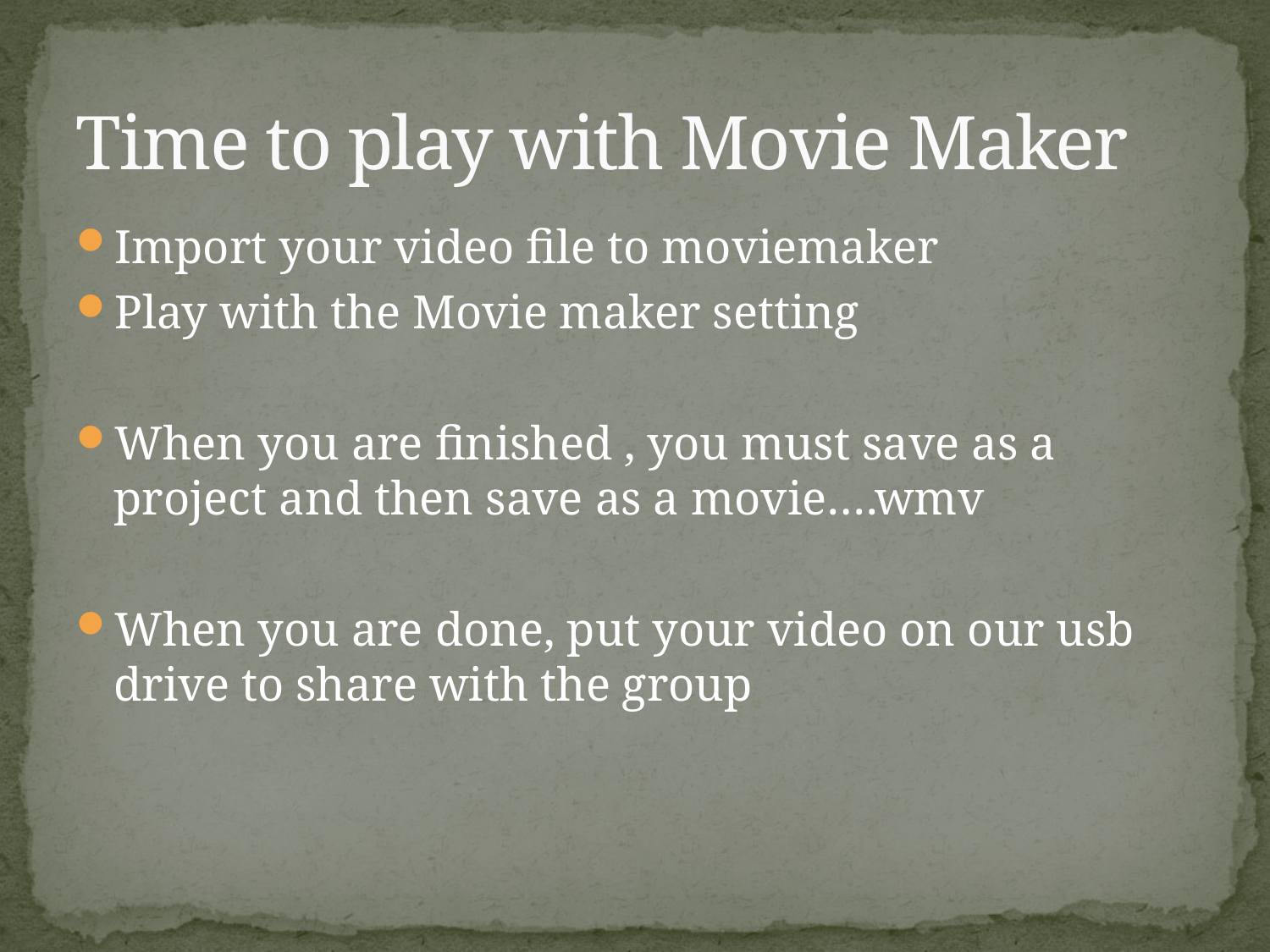

# Time to play with Movie Maker
Import your video file to moviemaker
Play with the Movie maker setting

When you are finished , you must save as a project and then save as a movie….wmv

When you are done, put your video on our usb drive to share with the group